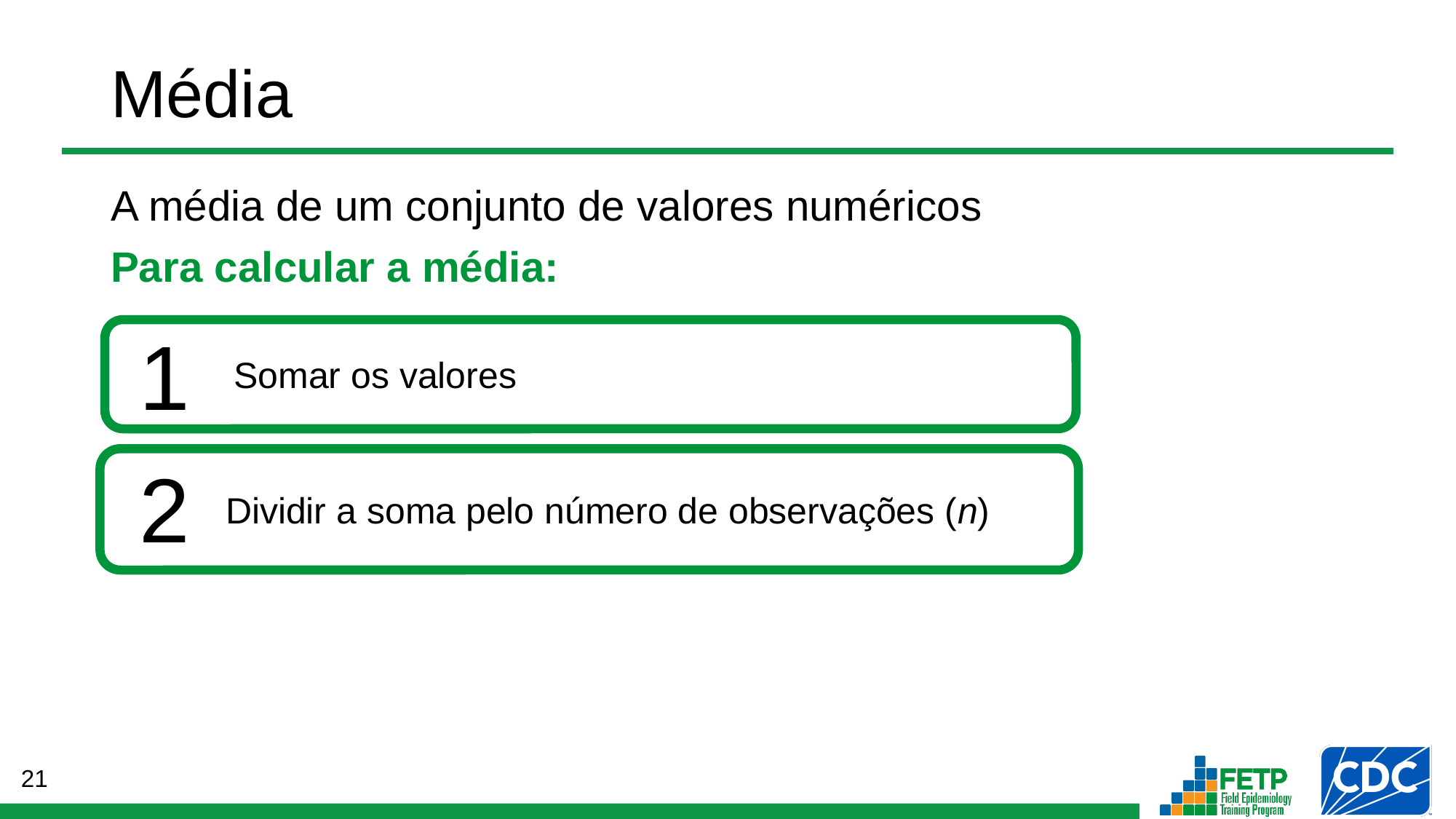

# Média
A média de um conjunto de valores numéricos
Para calcular a média:

1
Somar os valores
2
Dividir a soma pelo número de observações (n)